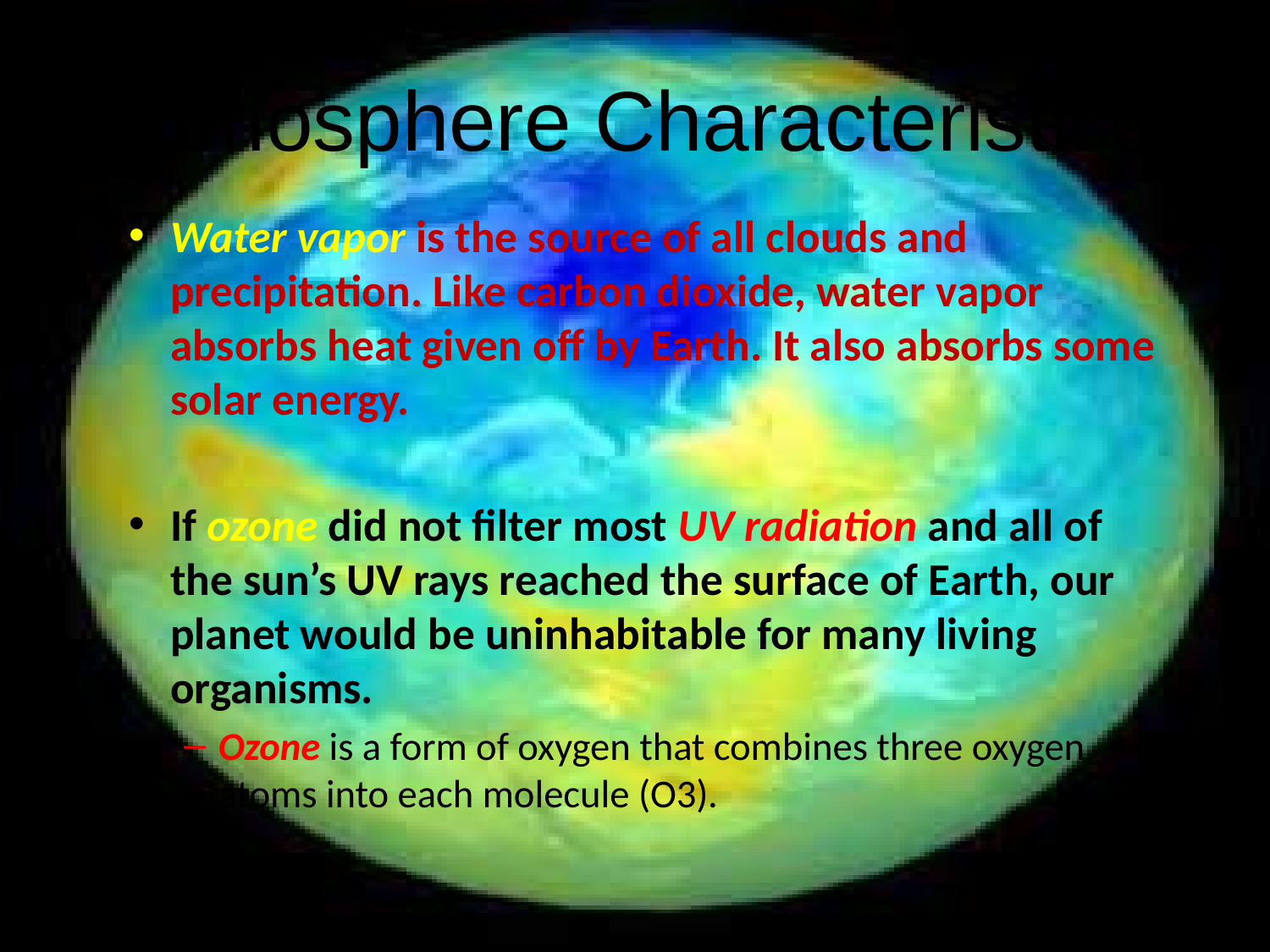

# Atmosphere Characteristics
Water vapor is the source of all clouds and precipitation. Like carbon dioxide, water vapor absorbs heat given off by Earth. It also absorbs some solar energy.

If ozone did not filter most UV radiation and all of the sun’s UV rays reached the surface of Earth, our planet would be uninhabitable for many living organisms.
Ozone is a form of oxygen that combines three oxygen atoms into each molecule (O3).